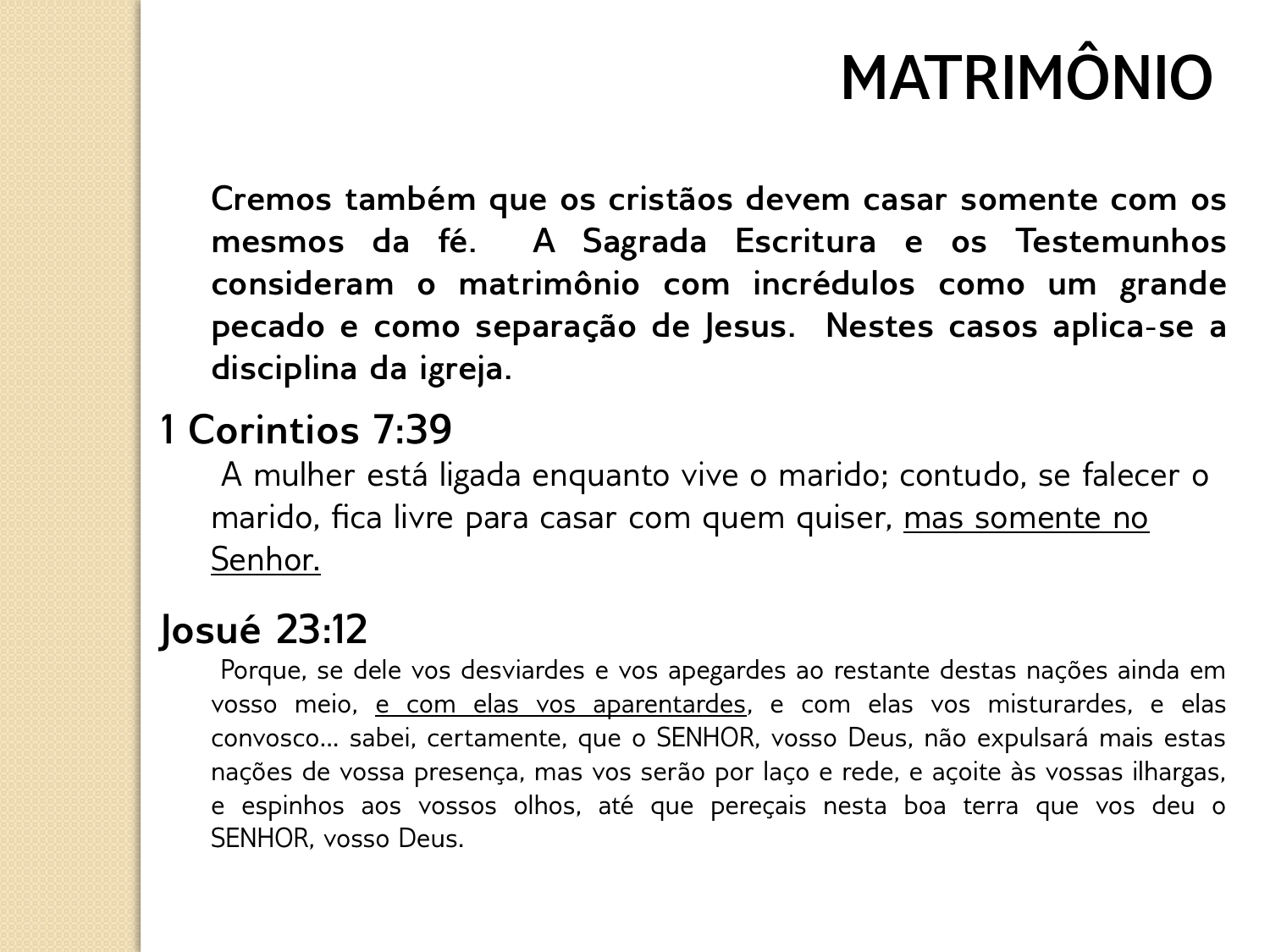

MATRIMÔNIO
Cremos também que os cristãos devem casar somente com os mesmos da fé.  A Sagrada Escritura e os Testemunhos consideram o matrimônio com incrédulos como um grande pecado e como separação de Jesus.  Nestes casos aplica-se a disciplina da igreja.
1 Corintios 7:39
 A mulher está ligada enquanto vive o marido; contudo, se falecer o marido, fica livre para casar com quem quiser, mas somente no Senhor.

Josué 23:12
 Porque, se dele vos desviardes e vos apegardes ao restante destas nações ainda em vosso meio, e com elas vos aparentardes, e com elas vos misturardes, e elas convosco... sabei, certamente, que o SENHOR, vosso Deus, não expulsará mais estas nações de vossa presença, mas vos serão por laço e rede, e açoite às vossas ilhargas, e espinhos aos vossos olhos, até que pereçais nesta boa terra que vos deu o SENHOR, vosso Deus.